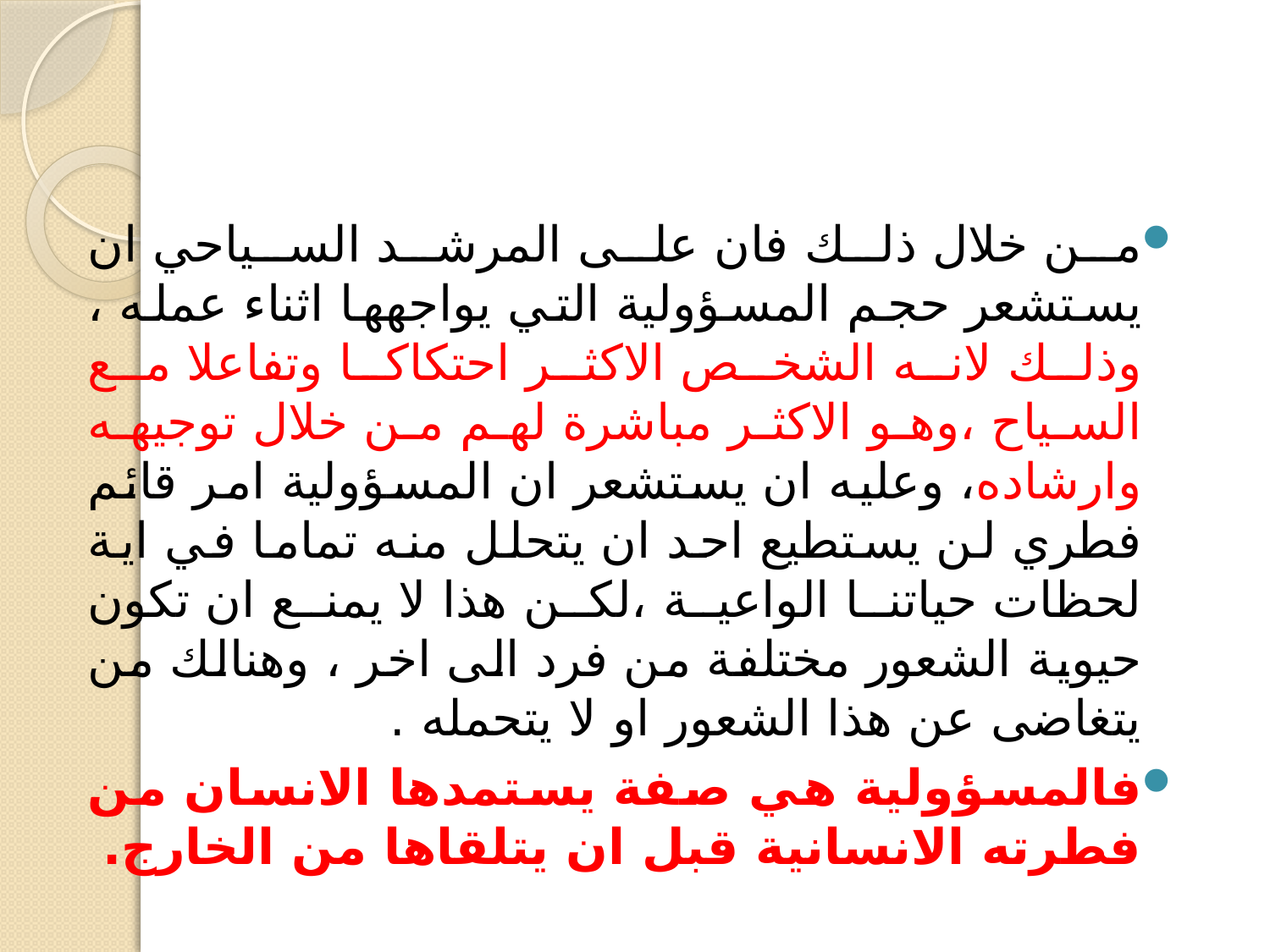

من خلال ذلك فان على المرشد السياحي ان يستشعر حجم المسؤولية التي يواجهها اثناء عمله ، وذلك لانه الشخص الاكثر احتكاكا وتفاعلا مع السياح ،وهو الاكثر مباشرة لهم من خلال توجيهه وارشاده، وعليه ان يستشعر ان المسؤولية امر قائم فطري لن يستطيع احد ان يتحلل منه تماما في اية لحظات حياتنا الواعية ،لكن هذا لا يمنع ان تكون حيوية الشعور مختلفة من فرد الى اخر ، وهنالك من يتغاضى عن هذا الشعور او لا يتحمله .
فالمسؤولية هي صفة يستمدها الانسان من فطرته الانسانية قبل ان يتلقاها من الخارج.